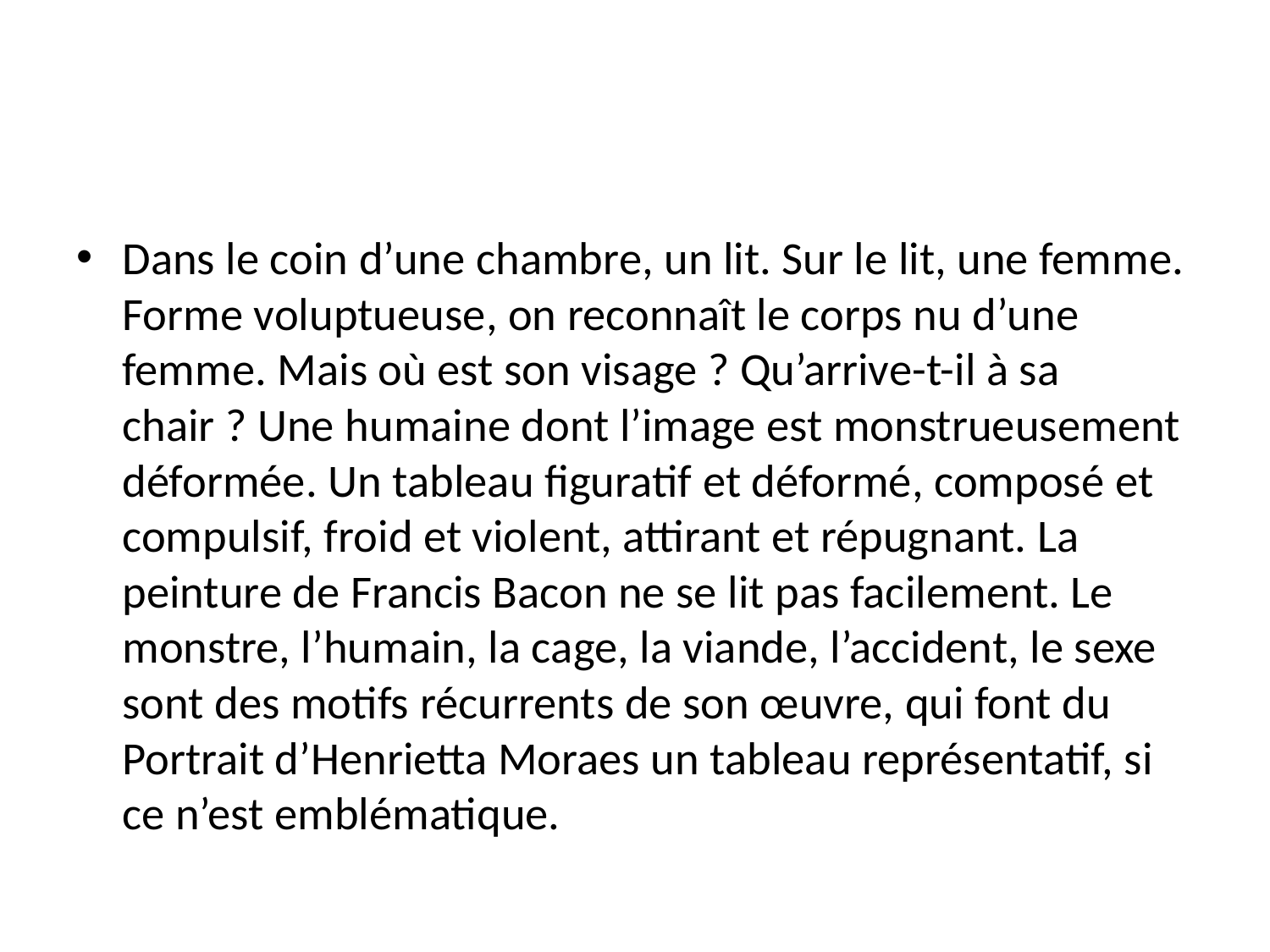

#
Dans le coin d’une chambre, un lit. Sur le lit, une femme. Forme voluptueuse, on reconnaît le corps nu d’une femme. Mais où est son visage ? Qu’arrive-t-il à sa chair ? Une humaine dont l’image est monstrueusement déformée. Un tableau figuratif et déformé, composé et compulsif, froid et violent, attirant et répugnant. La peinture de Francis Bacon ne se lit pas facilement. Le monstre, l’humain, la cage, la viande, l’accident, le sexe sont des motifs récurrents de son œuvre, qui font du Portrait d’Henrietta Moraes un tableau représentatif, si ce n’est emblématique.